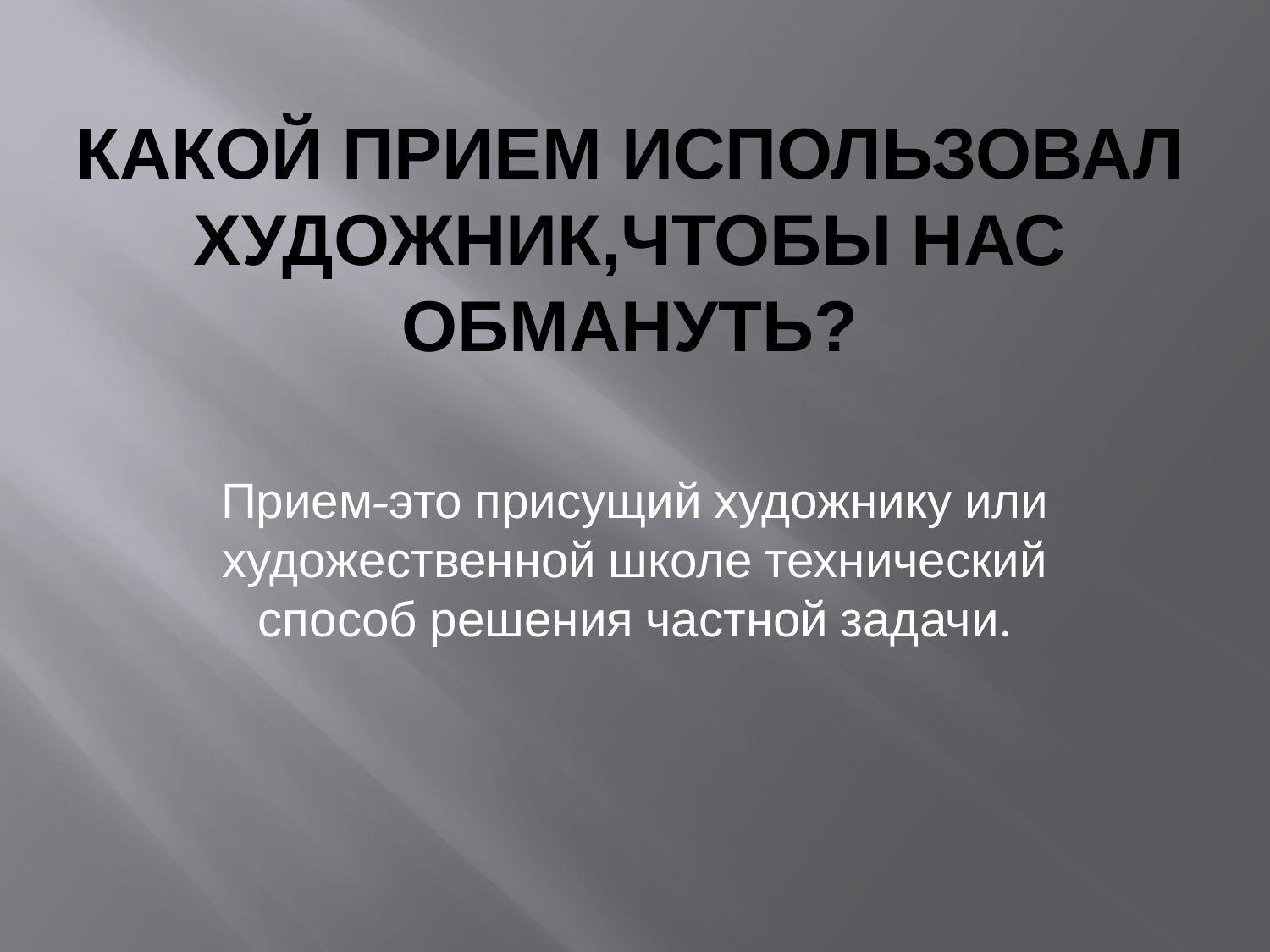

# Какой прием использовал художник,чтобы нас обмануть?
Прием-это присущий художнику или художественной школе технический способ решения частной задачи.